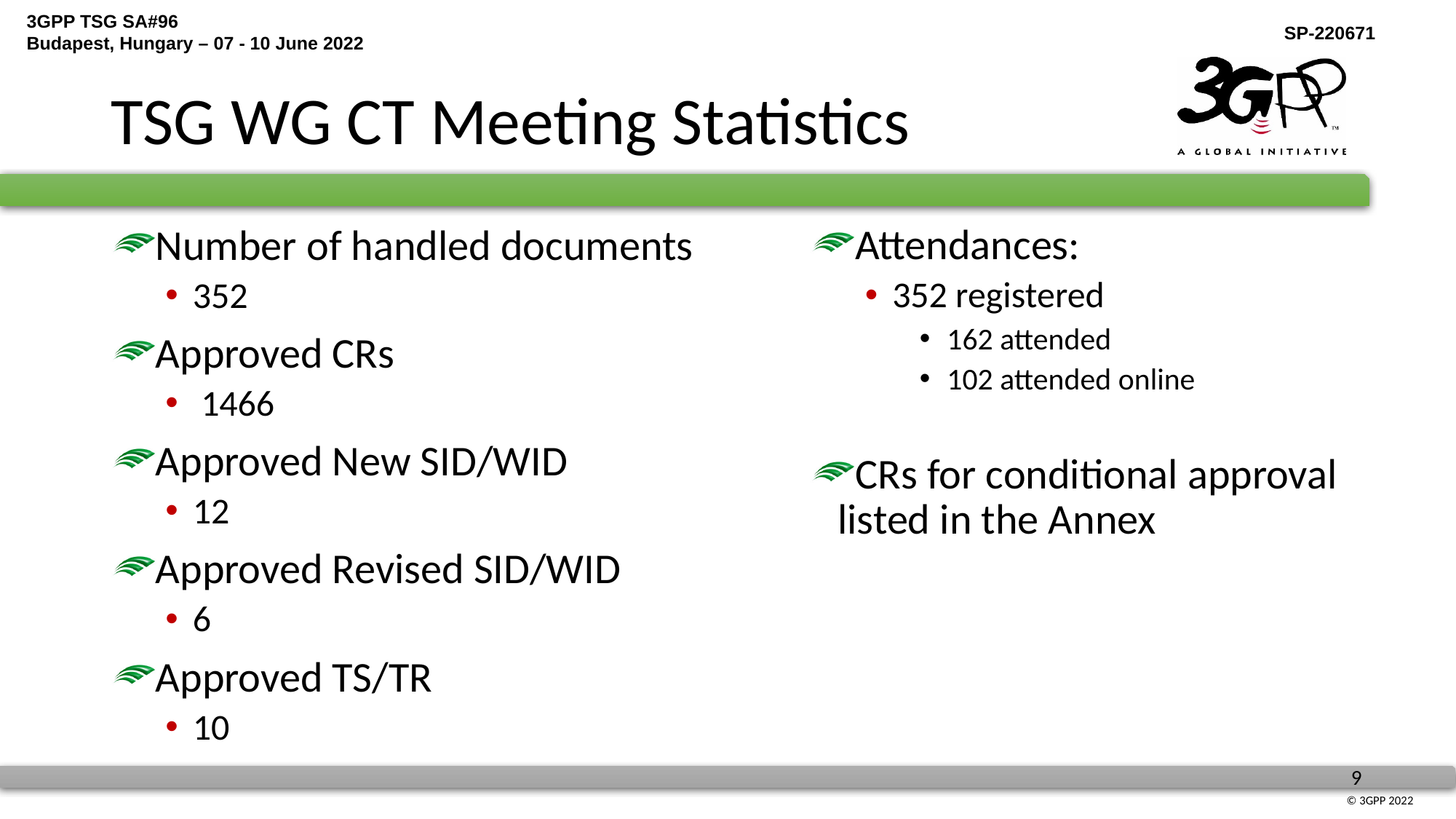

# TSG WG CT Meeting Statistics
Attendances:
352 registered
162 attended
102 attended online

CRs for conditional approval listed in the Annex
Number of handled documents
352
Approved CRs
 1466
Approved New SID/WID
12
Approved Revised SID/WID
6
Approved TS/TR
10